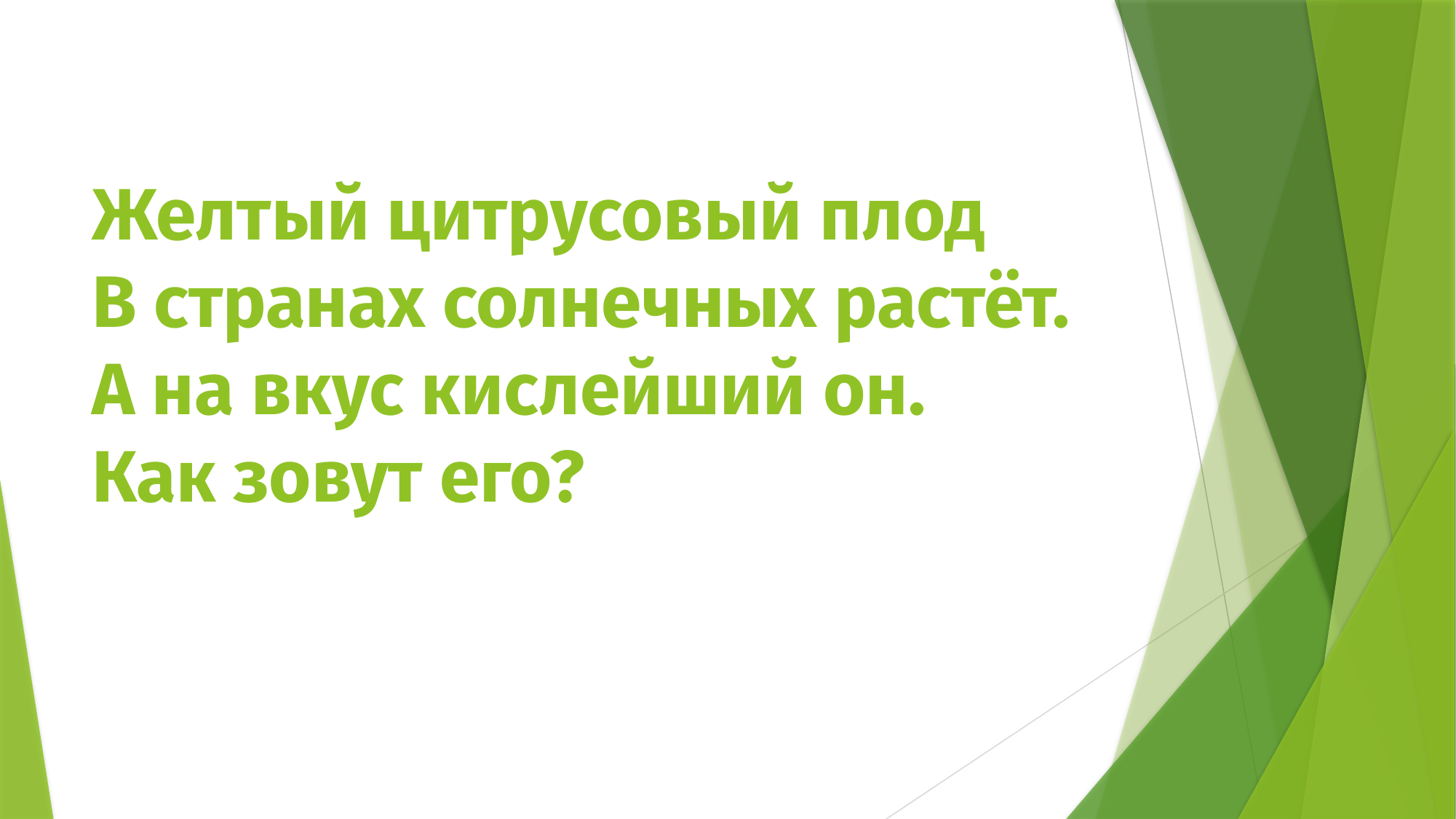

# Желтый цитрусовый плод В странах солнечных растёт. А на вкус кислейший он. Как зовут его?